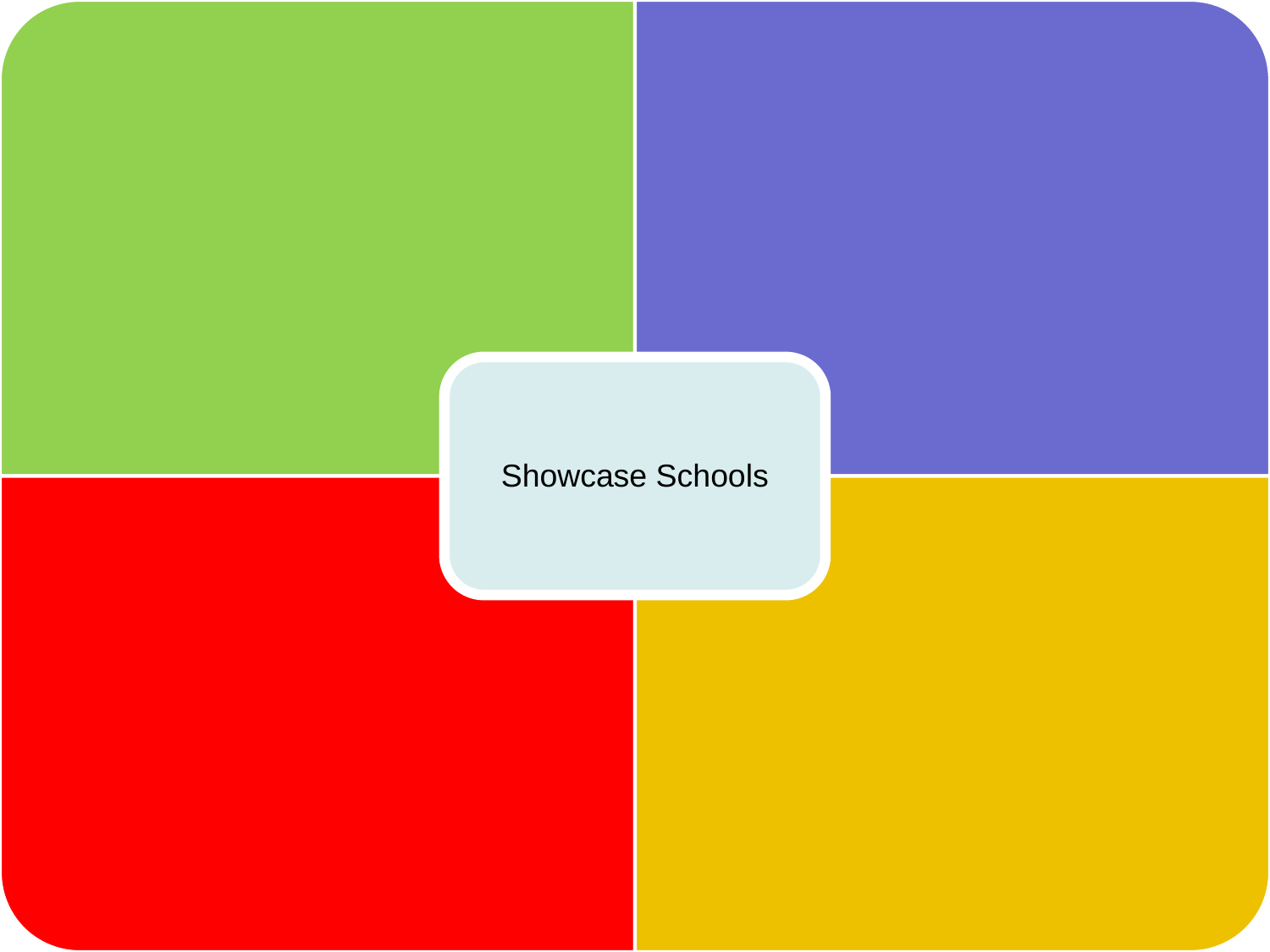

Showcase Schools
RESPRO Coach
 Handout
15 - 30 Minute Webinars